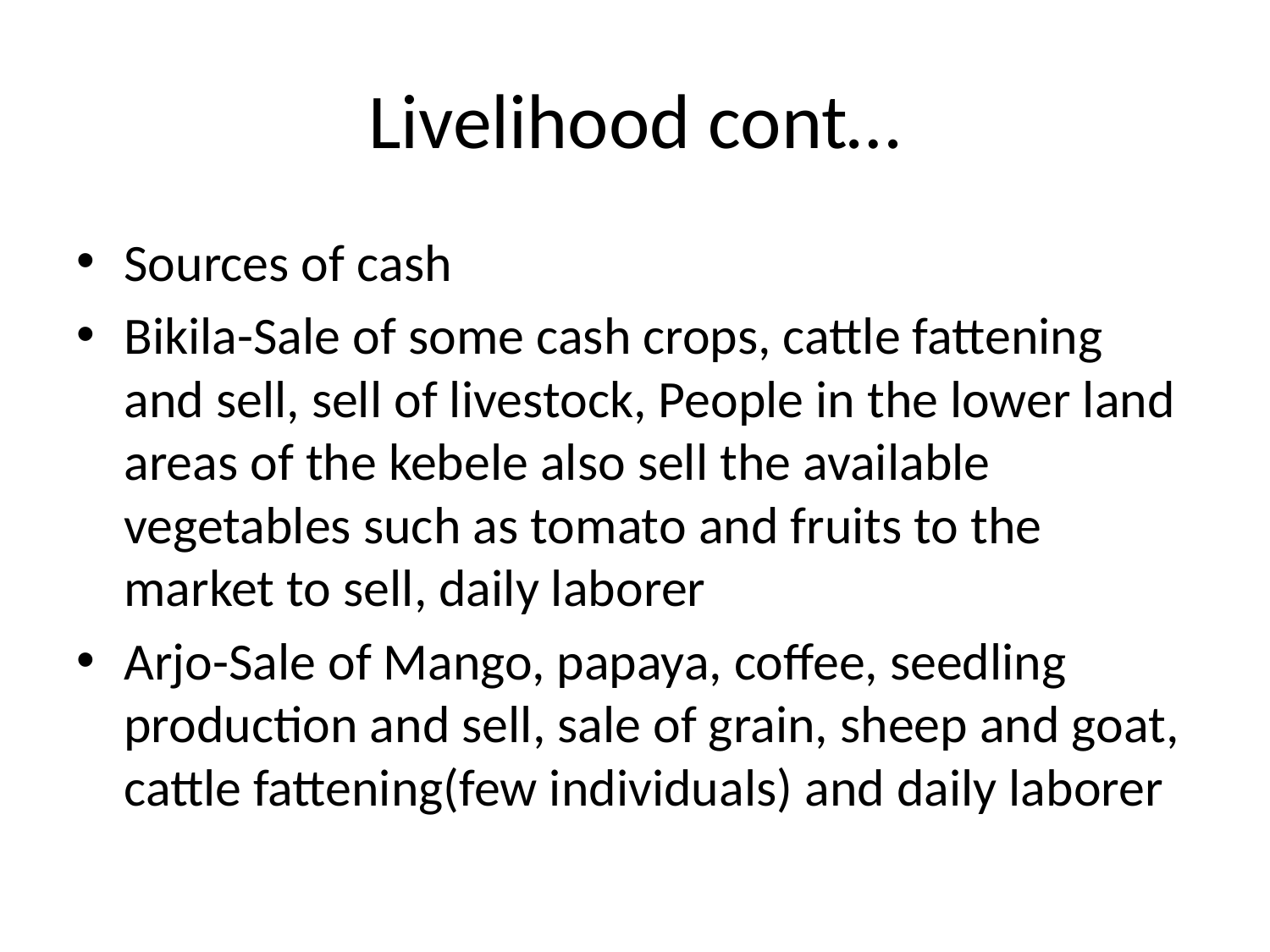

# Livelihood cont…
Sources of cash
Bikila-Sale of some cash crops, cattle fattening and sell, sell of livestock, People in the lower land areas of the kebele also sell the available vegetables such as tomato and fruits to the market to sell, daily laborer
Arjo-Sale of Mango, papaya, coffee, seedling production and sell, sale of grain, sheep and goat, cattle fattening(few individuals) and daily laborer